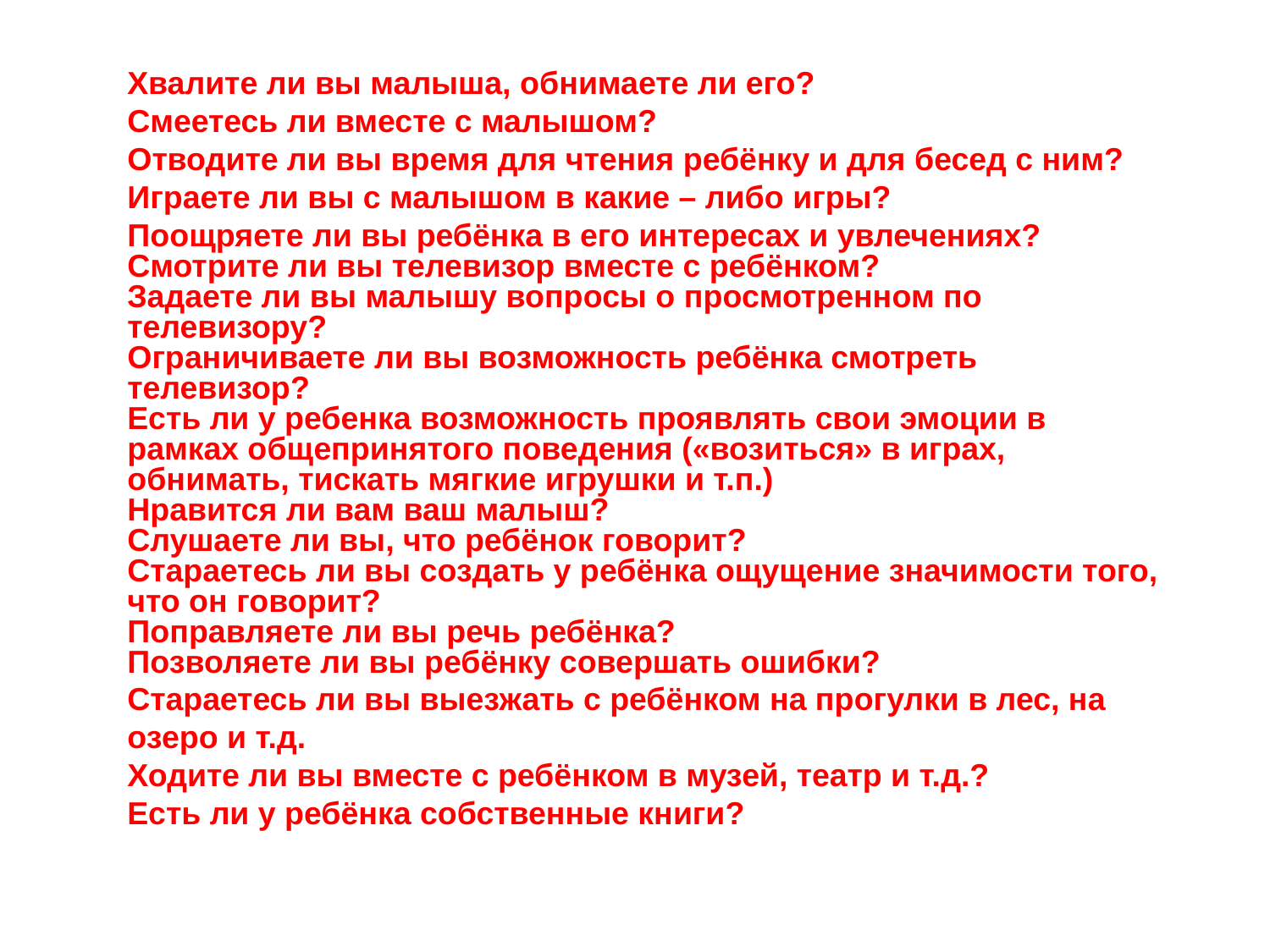

Хвалите ли вы малыша, обнимаете ли его?
Смеетесь ли вместе с малышом?
Отводите ли вы время для чтения ребёнку и для бесед с ним?
Играете ли вы с малышом в какие – либо игры?
Поощряете ли вы ребёнка в его интересах и увлечениях?
Смотрите ли вы телевизор вместе с ребёнком?
Задаете ли вы малышу вопросы о просмотренном по телевизору?
Ограничиваете ли вы возможность ребёнка смотреть телевизор?
Есть ли у ребенка возможность проявлять свои эмоции в рамках общепринятого поведения («возиться» в играх, обнимать, тискать мягкие игрушки и т.п.)
Нравится ли вам ваш малыш?
Слушаете ли вы, что ребёнок говорит?
Стараетесь ли вы создать у ребёнка ощущение значимости того, что он говорит?
Поправляете ли вы речь ребёнка?
Позволяете ли вы ребёнку совершать ошибки?
Стараетесь ли вы выезжать с ребёнком на прогулки в лес, на озеро и т.д.
Ходите ли вы вместе с ребёнком в музей, театр и т.д.?
Есть ли у ребёнка собственные книги?